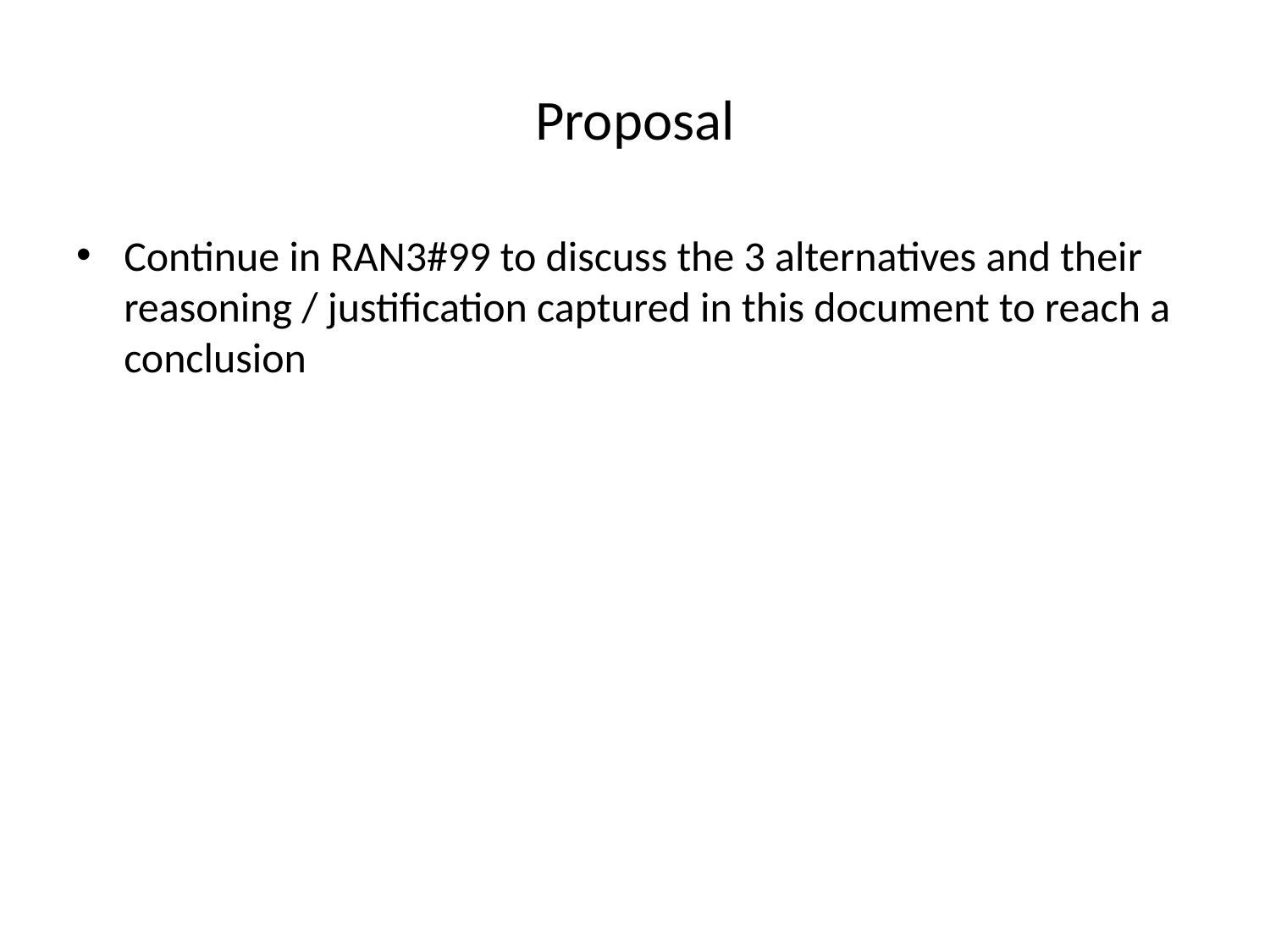

# Proposal
Continue in RAN3#99 to discuss the 3 alternatives and their reasoning / justification captured in this document to reach a conclusion